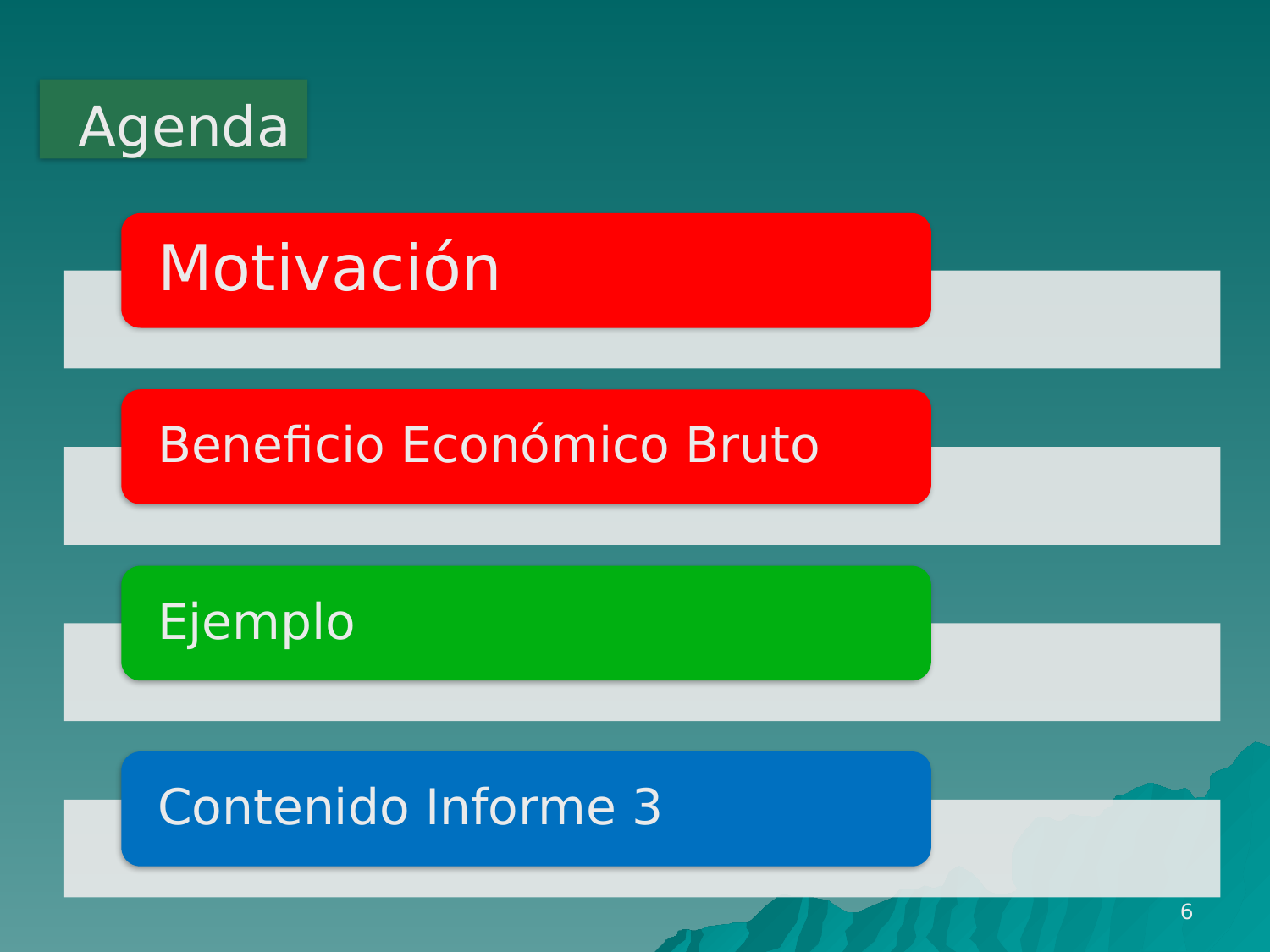

Agenda
Motivación
Beneficio Económico Bruto
Ejemplo
Contenido Informe 3
6